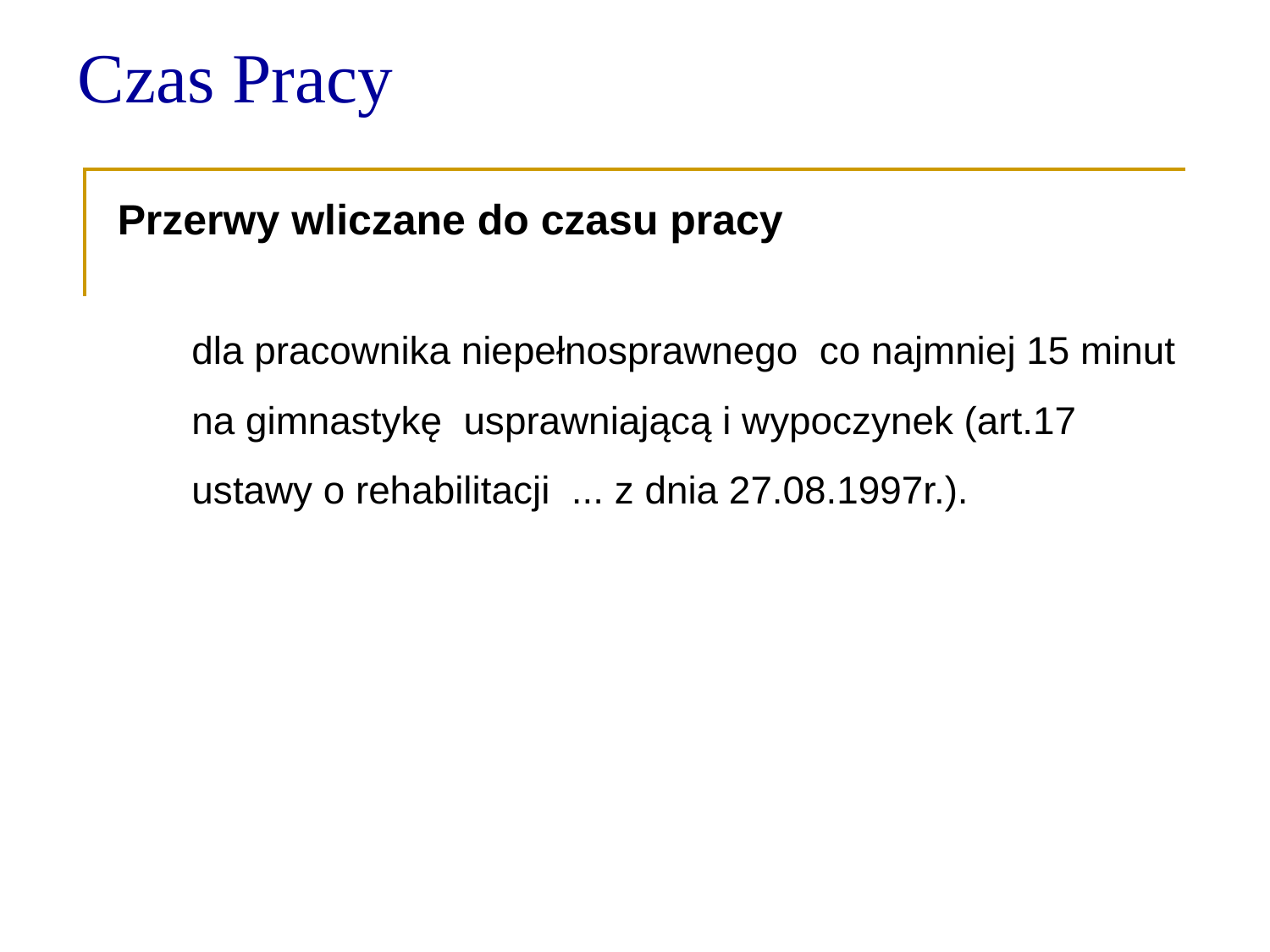

Czas Pracy
Przerwy wliczane do czasu pracy
	dla pracownika niepełnosprawnego  co najmniej 15 minut na gimnastykę  usprawniającą i wypoczynek (art.17 ustawy o rehabilitacji  ... z dnia 27.08.1997r.).